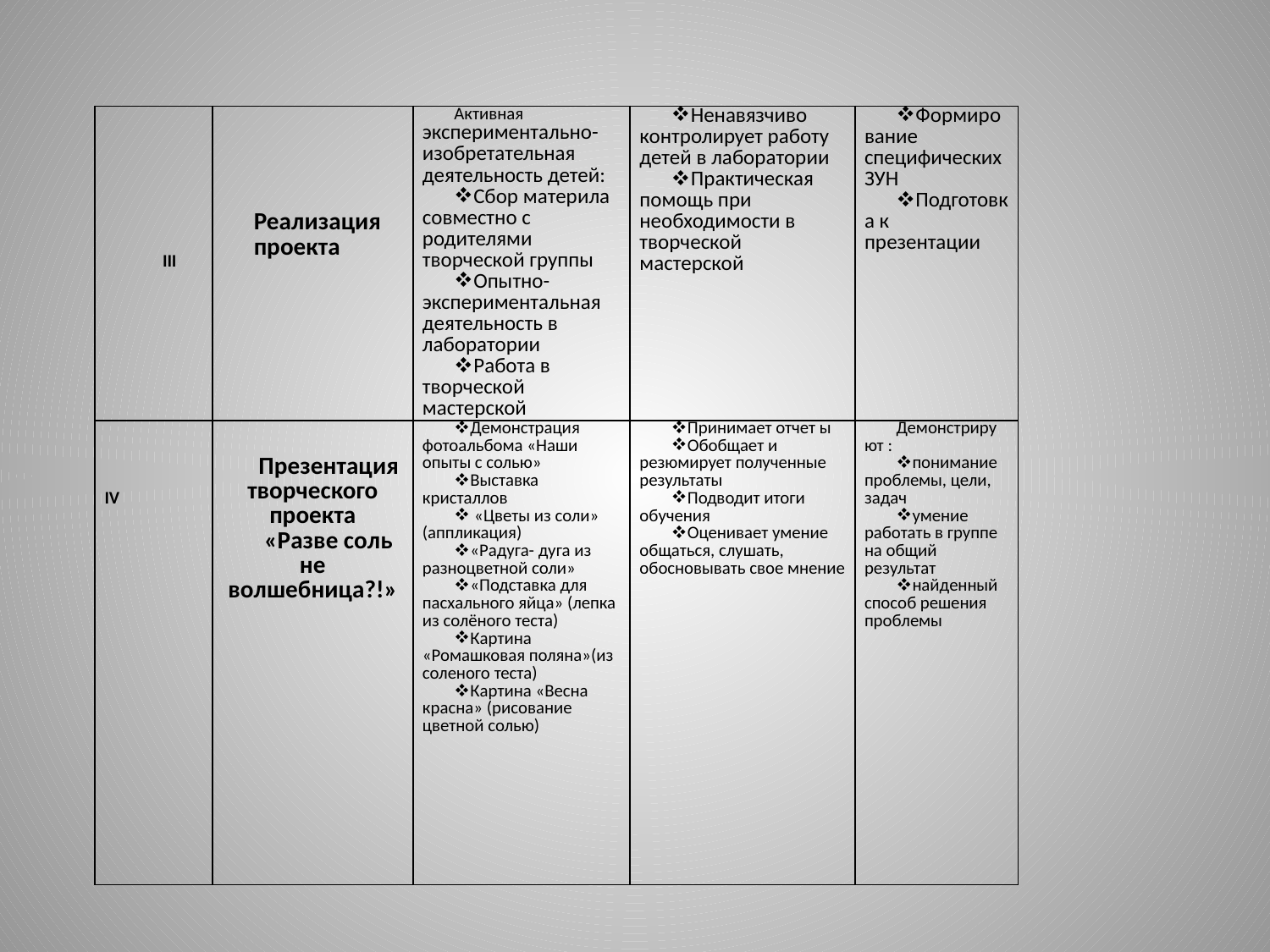

| III | Реализация проекта | Активная экспериментально- изобретательная деятельность детей: Сбор материла совместно с родителями творческой группы Опытно-экспериментальная деятельность в лаборатории Работа в творческой мастерской | Ненавязчиво контролирует работу детей в лаборатории Практическая помощь при необходимости в творческой мастерской | Формирование специфических ЗУН Подготовка к презентации |
| --- | --- | --- | --- | --- |
| IV | Презентация творческого проекта «Разве соль не волшебница?!» | Демонстрация фотоальбома «Наши опыты с солью» Выставка кристаллов «Цветы из соли» (аппликация) «Радуга- дуга из разноцветной соли» «Подставка для пасхального яйца» (лепка из солёного теста) Картина «Ромашковая поляна»(из соленого теста) Картина «Весна красна» (рисование цветной солью) | Принимает отчет ы Обобщает и резюмирует полученные результаты Подводит итоги обучения Оценивает умение общаться, слушать, обосновывать свое мнение | Демонстрируют : понимание проблемы, цели, задач умение работать в группе на общий результат найденный способ решения проблемы |